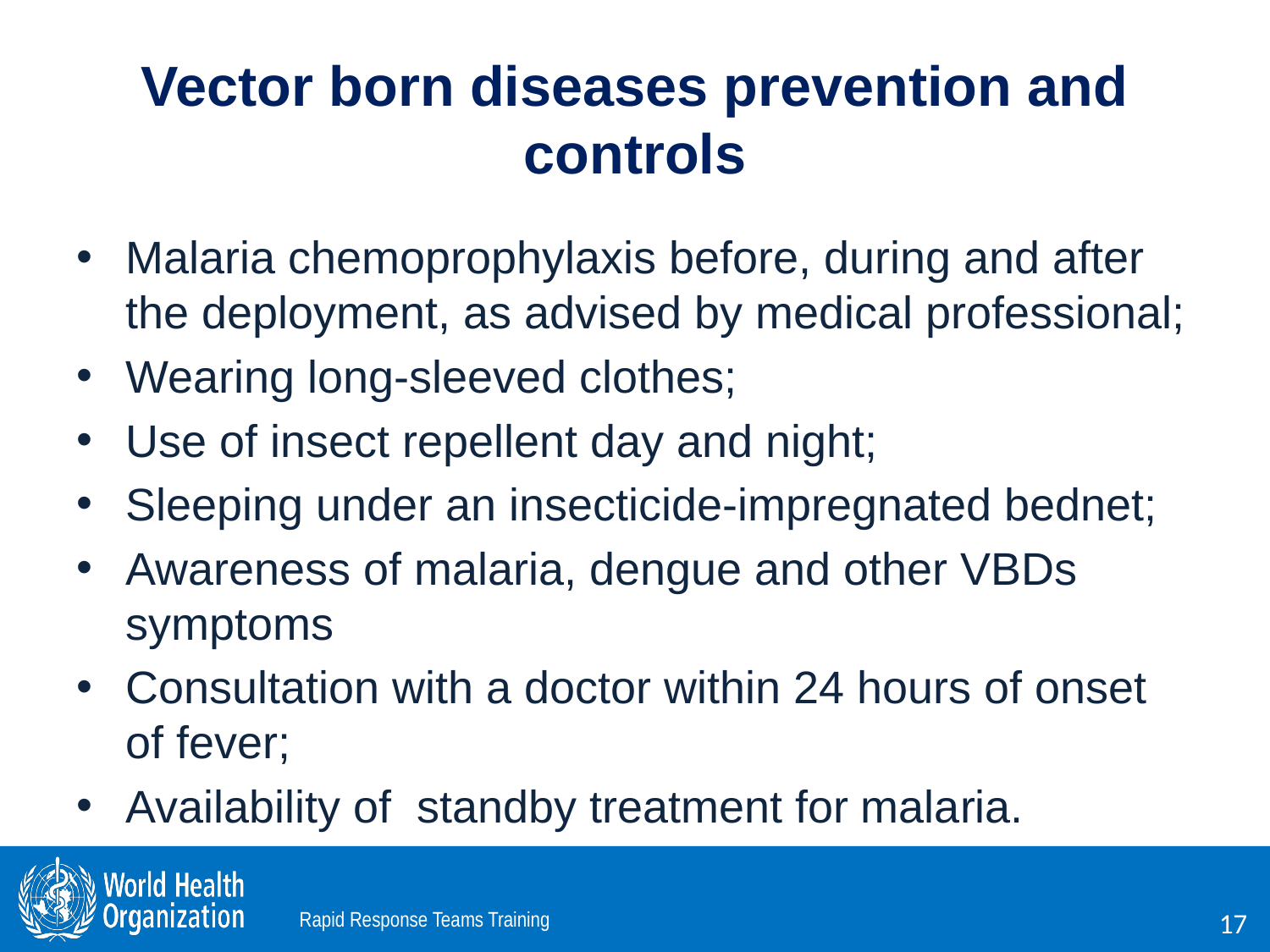

# Vector born diseases prevention and controls
Malaria chemoprophylaxis before, during and after the deployment, as advised by medical professional;
Wearing long-sleeved clothes;
Use of insect repellent day and night;
Sleeping under an insecticide-impregnated bednet;
Awareness of malaria, dengue and other VBDs  symptoms
Consultation with a doctor within 24 hours of onset of fever;
Availability of  standby treatment for malaria.